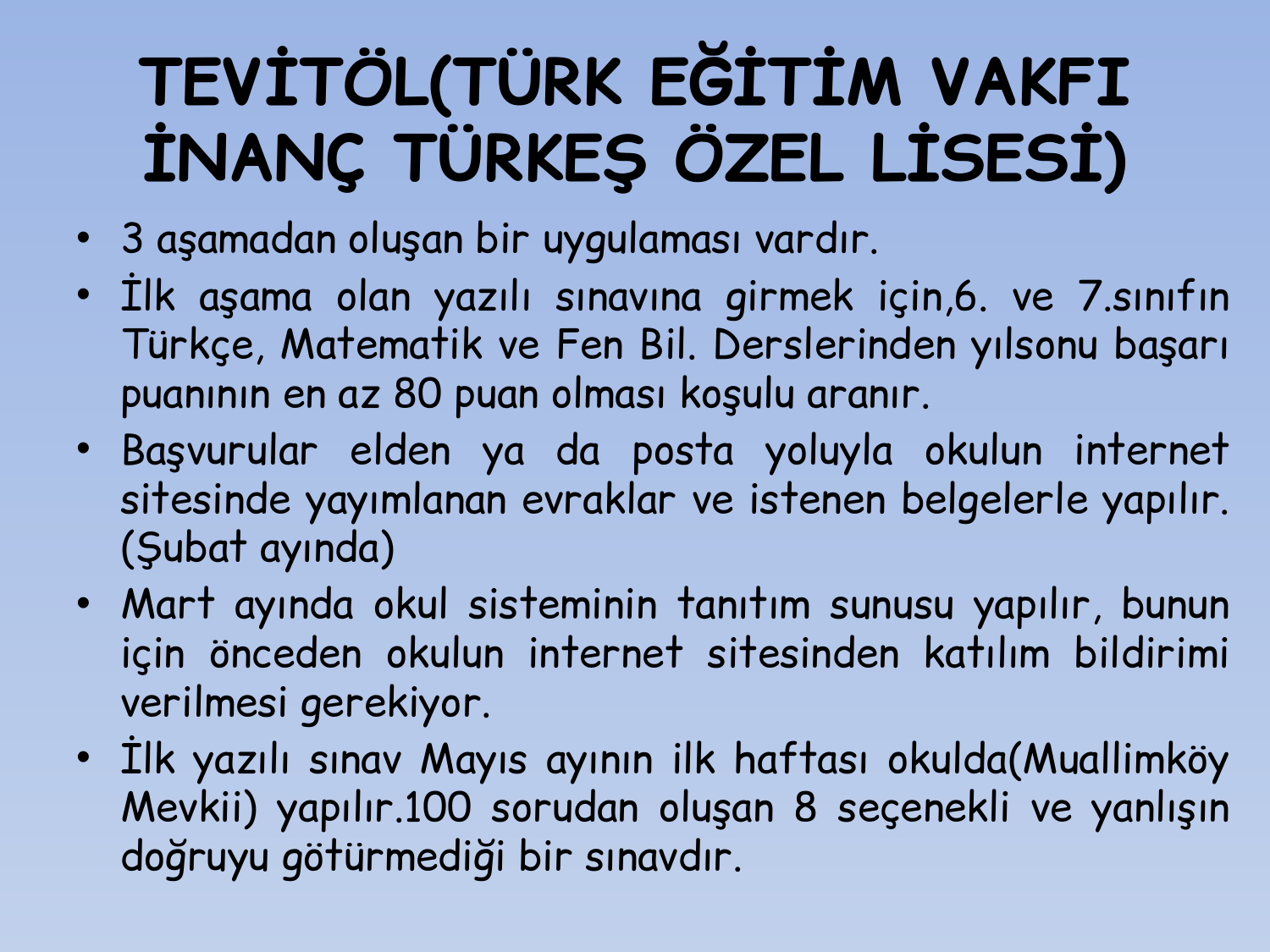

# TEVİTÖL(TÜRK EĞİTİM VAKFI İNANÇ TÜRKEŞ ÖZEL LİSESİ)
3 aşamadan oluşan bir uygulaması vardır.
İlk aşama olan yazılı sınavına girmek için,6. ve 7.sınıfın Türkçe, Matematik ve Fen Bil. Derslerinden yılsonu başarı puanının en az 80 puan olması koşulu aranır.
Başvurular elden ya da posta yoluyla okulun internet sitesinde yayımlanan evraklar ve istenen belgelerle yapılır.(Şubat ayında)
Mart ayında okul sisteminin tanıtım sunusu yapılır, bunun için önceden okulun internet sitesinden katılım bildirimi verilmesi gerekiyor.
İlk yazılı sınav Mayıs ayının ilk haftası okulda(Muallimköy Mevkii) yapılır.100 sorudan oluşan 8 seçenekli ve yanlışın doğruyu götürmediği bir sınavdır.